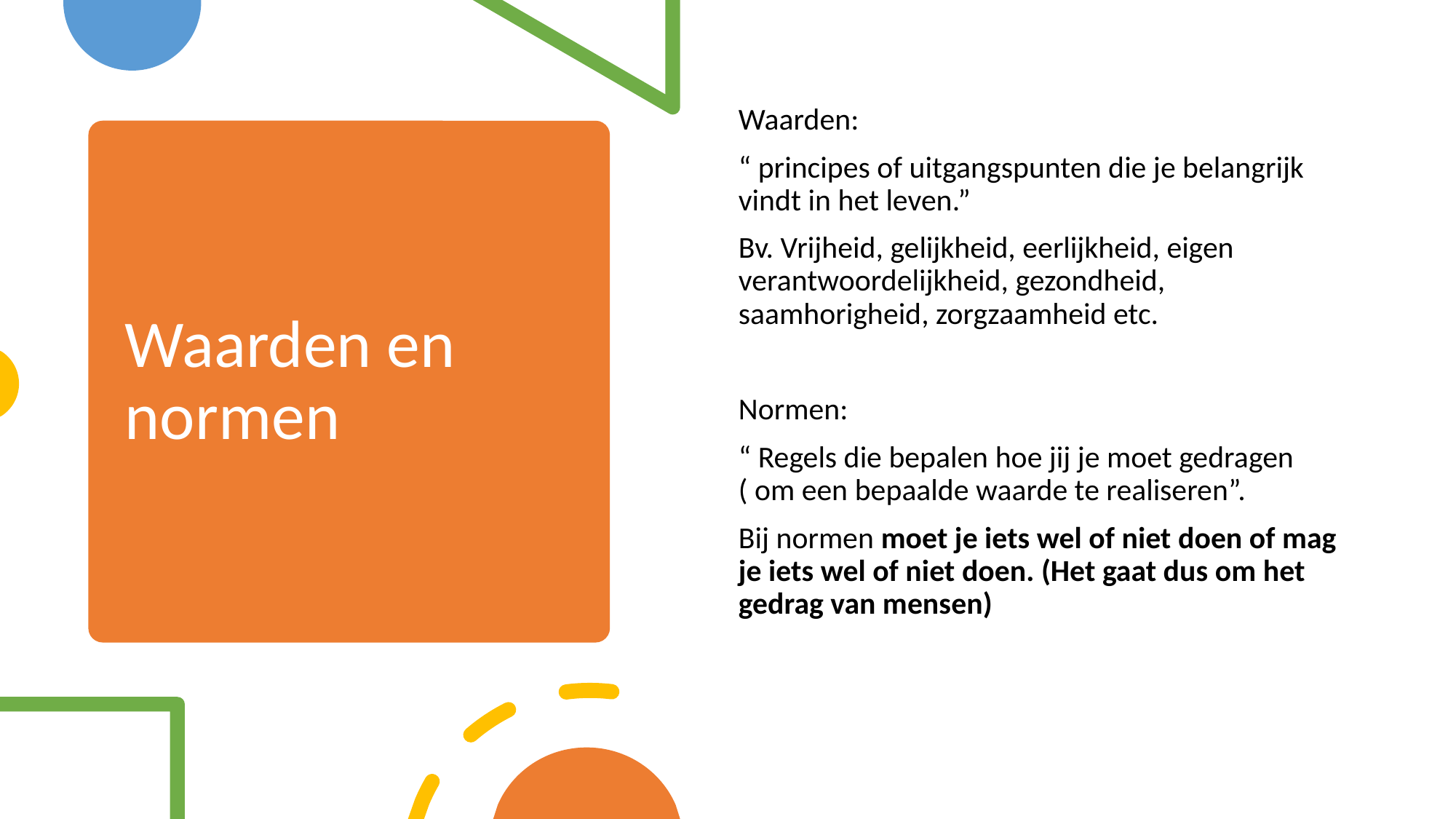

Waarden:
“ principes of uitgangspunten die je belangrijk vindt in het leven.”
Bv. Vrijheid, gelijkheid, eerlijkheid, eigen verantwoordelijkheid, gezondheid, saamhorigheid, zorgzaamheid etc.

Normen:
“ Regels die bepalen hoe jij je moet gedragen ( om een bepaalde waarde te realiseren”.
Bij normen moet je iets wel of niet doen of mag je iets wel of niet doen. (Het gaat dus om het gedrag van mensen)

# Waarden en normen